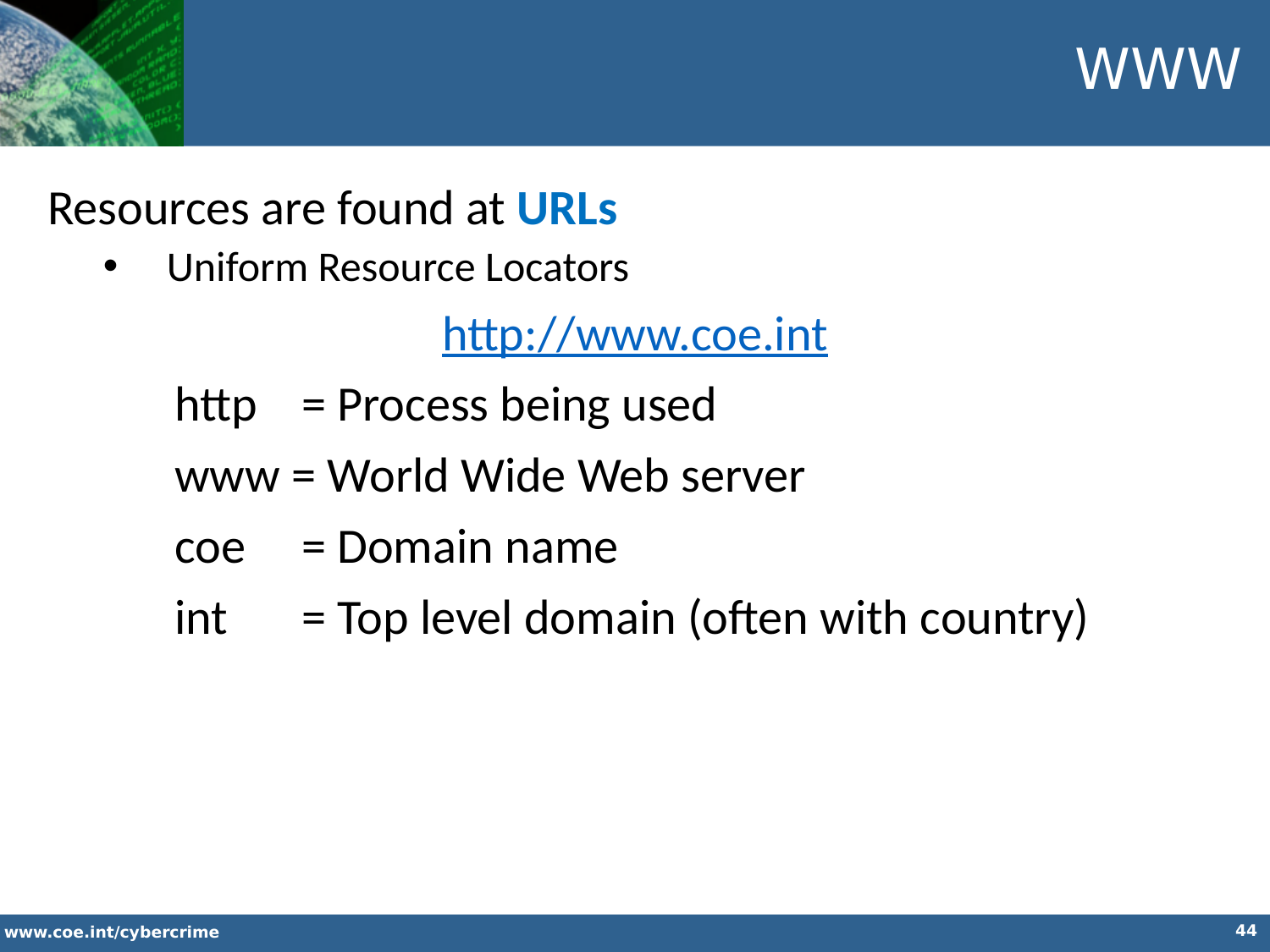

WWW
Resources are found at URLs
Uniform Resource Locators
http://www.coe.int
	http 	= Process being used
	www = World Wide Web server
	coe 	= Domain name
	int 	= Top level domain (often with country)